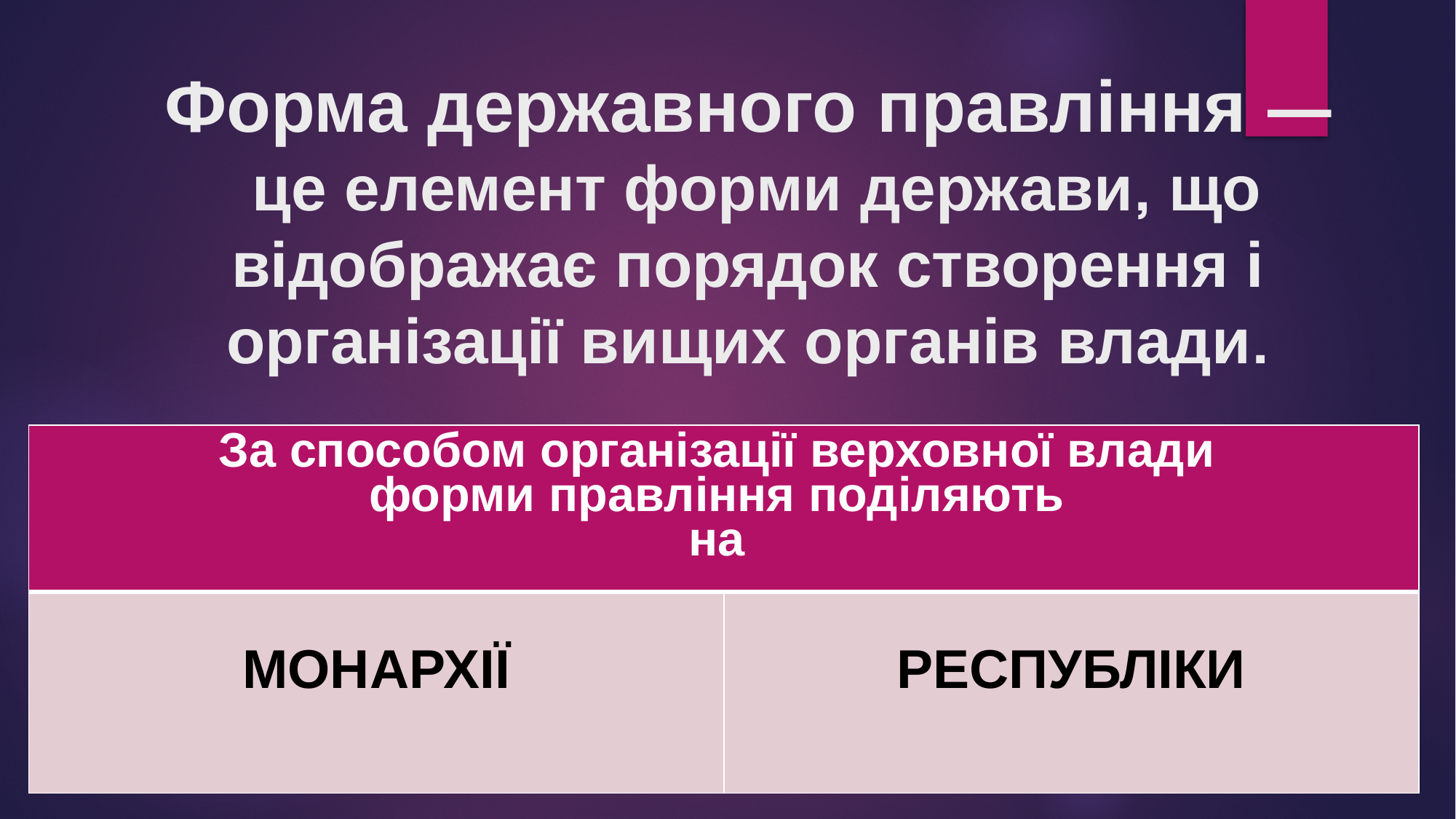

# Форма державного правління — це елемент форми держави, що відображає порядок створення і організації вищих органів влади.
| За способом організації верховної влади форми правління поділяють на |  |
| --- | --- |
| МОНАРХІЇ | РЕСПУБЛІКИ |